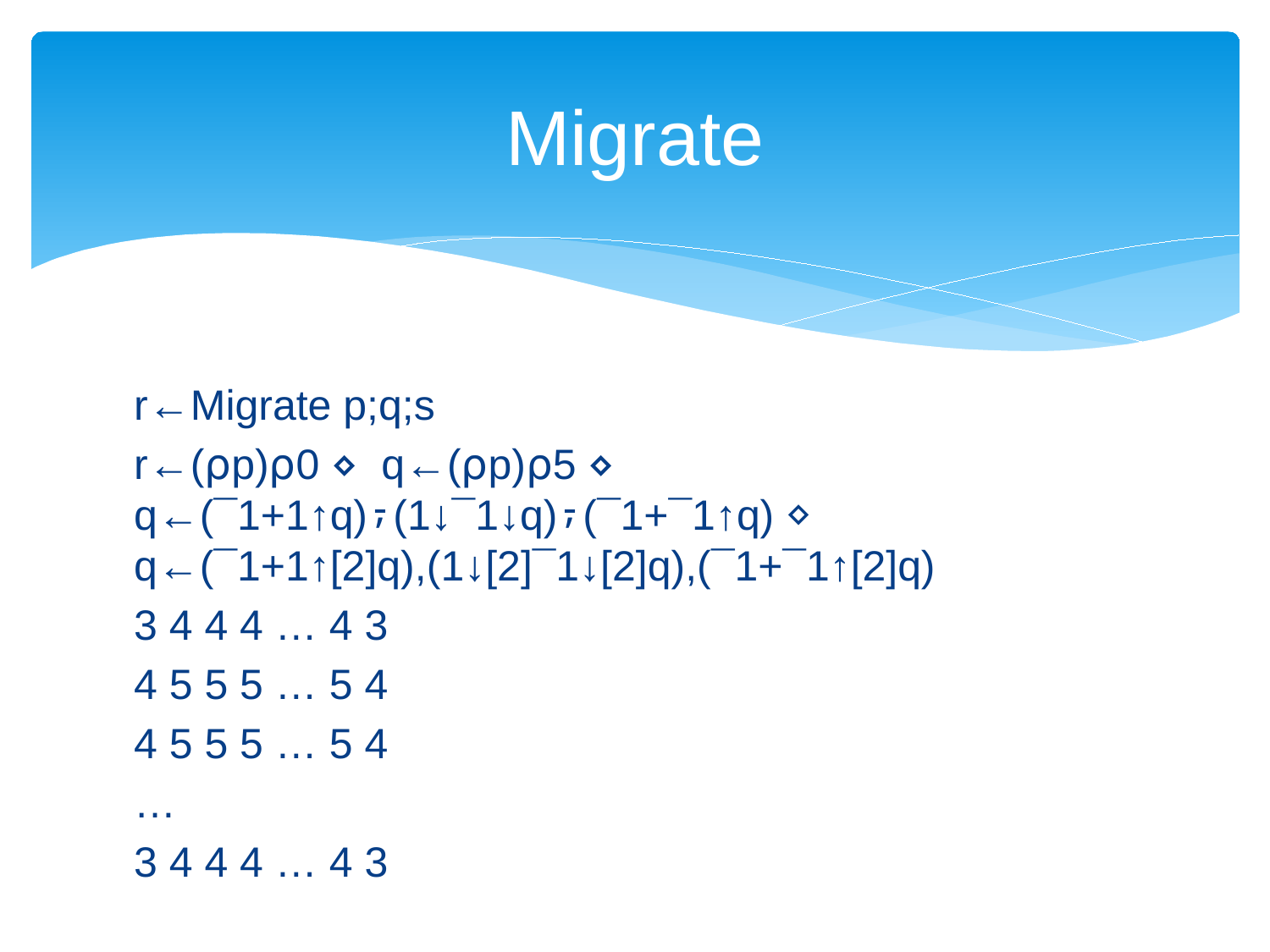

# Migrate
r←Migrate p;q;s
r←(⍴p)⍴0 ⋄  q←(⍴p)⍴5 ⋄  q←(¯1+1↑q)⍪(1↓¯1↓q)⍪(¯1+¯1↑q) ⋄   q←(¯1+1↑[2]q),(1↓[2]¯1↓[2]q),(¯1+¯1↑[2]q)
3 4 4 4 … 4 3
4 5 5 5 … 5 4
4 5 5 5 … 5 4
…
3 4 4 4 … 4 3